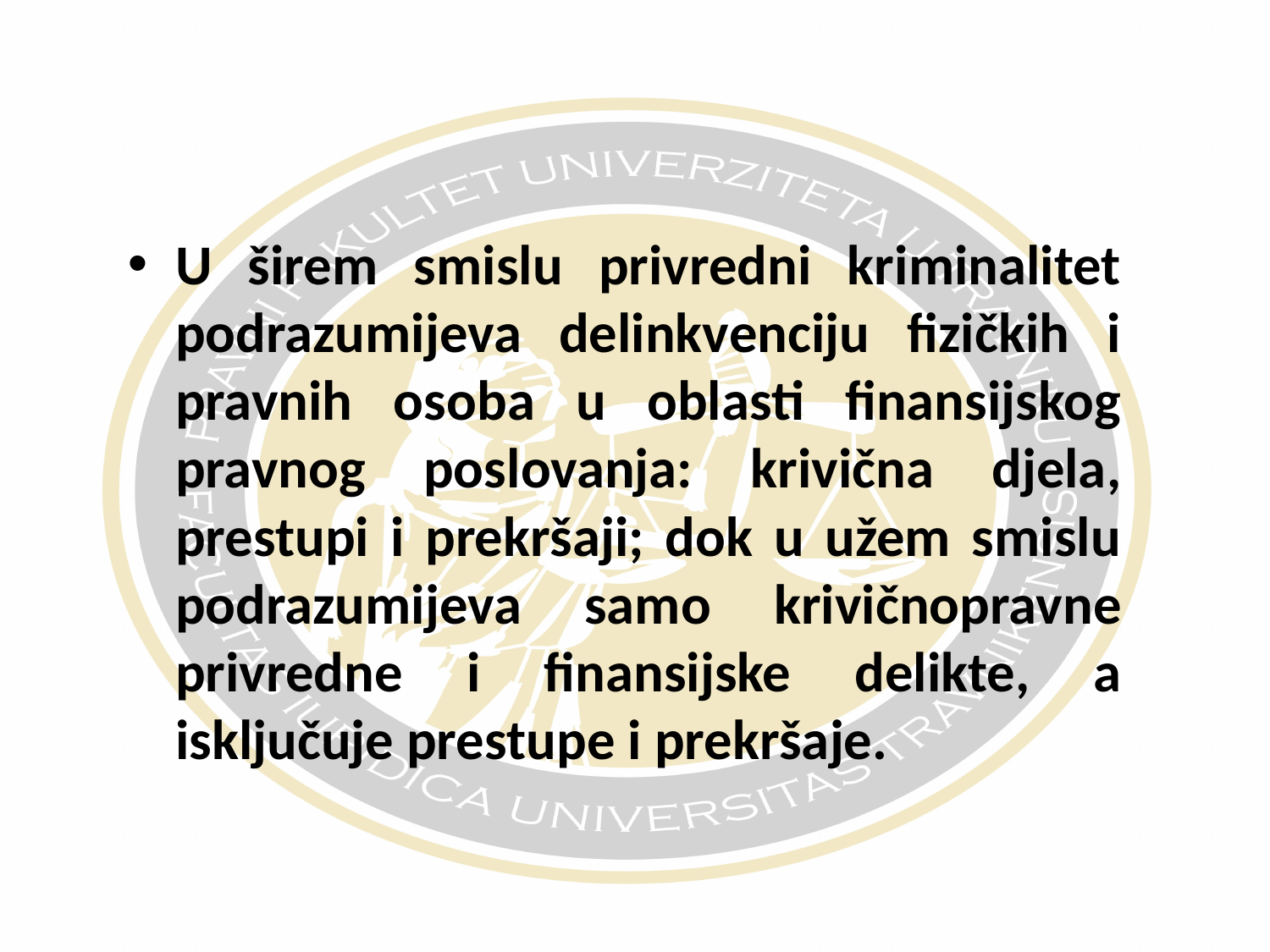

#
U širem smislu privredni kriminalitet podrazumijeva delinkvenciju fizičkih i pravnih osoba u oblasti finansijskog pravnog poslovanja: krivična djela, prestupi i prekršaji; dok u užem smislu podrazumijeva samo krivičnopravne privredne i finansijske delikte, a isključuje prestupe i prekršaje.